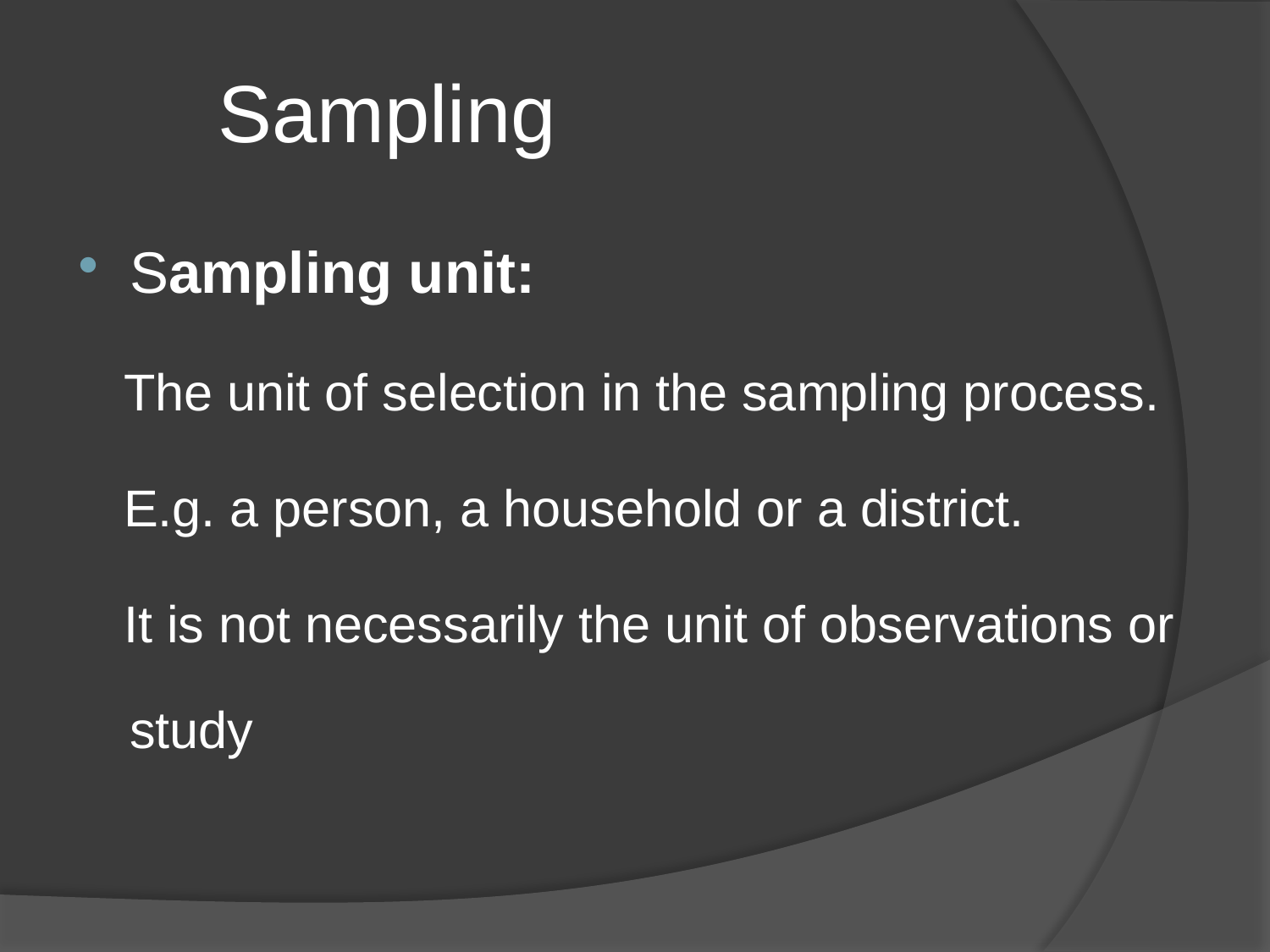

# Sampling
Sampling unit:
   The unit of selection in the sampling process.
   E.g. a person, a household or a district.
   It is not necessarily the unit of observations or study